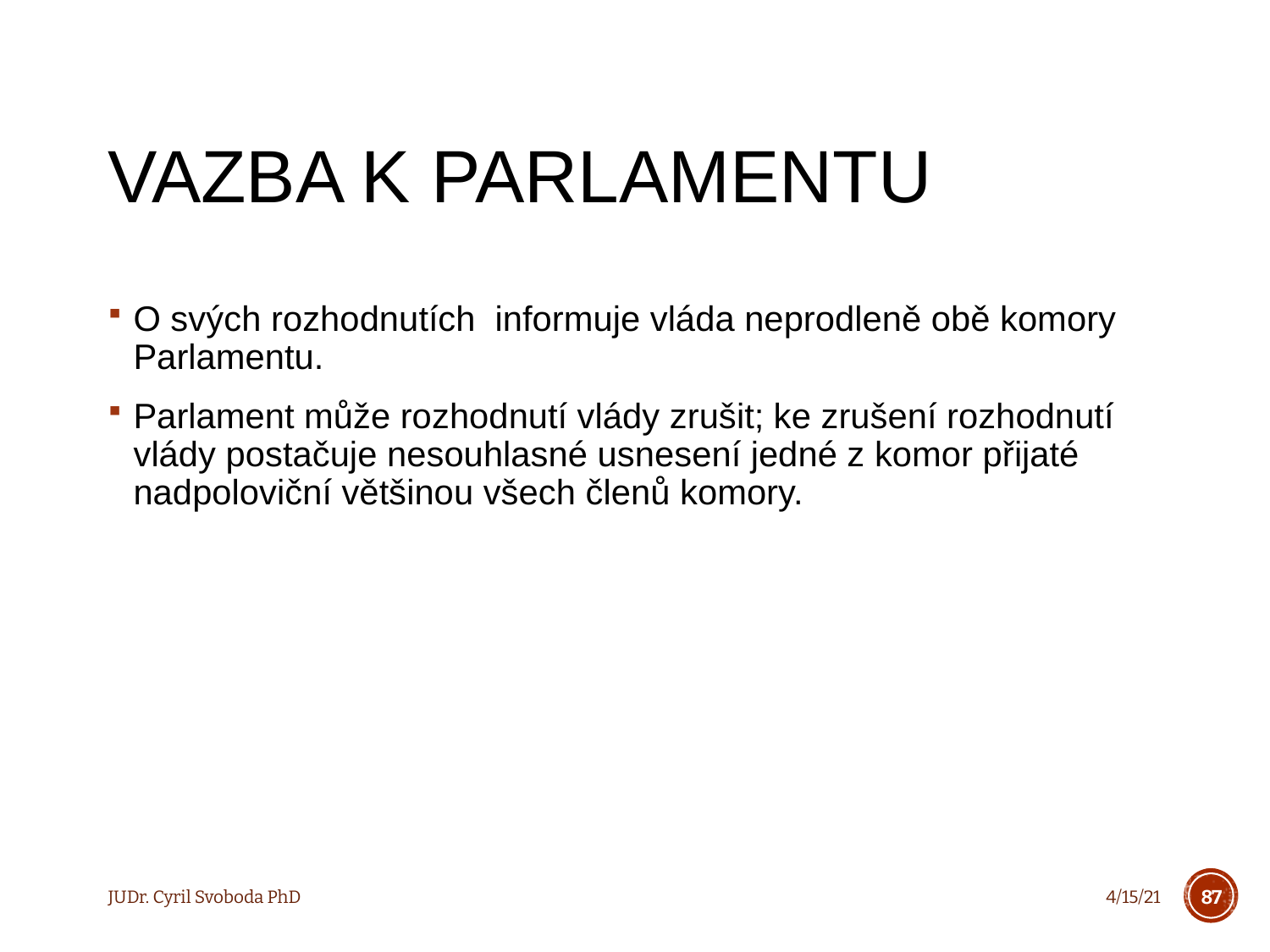

# Vazba k Parlamentu
O svých rozhodnutích  informuje vláda neprodleně obě komory Parlamentu.
Parlament může rozhodnutí vlády zrušit; ke zrušení rozhodnutí vlády postačuje nesouhlasné usnesení jedné z komor přijaté nadpoloviční většinou všech členů komory.
JUDr. Cyril Svoboda PhD
4/15/21
87